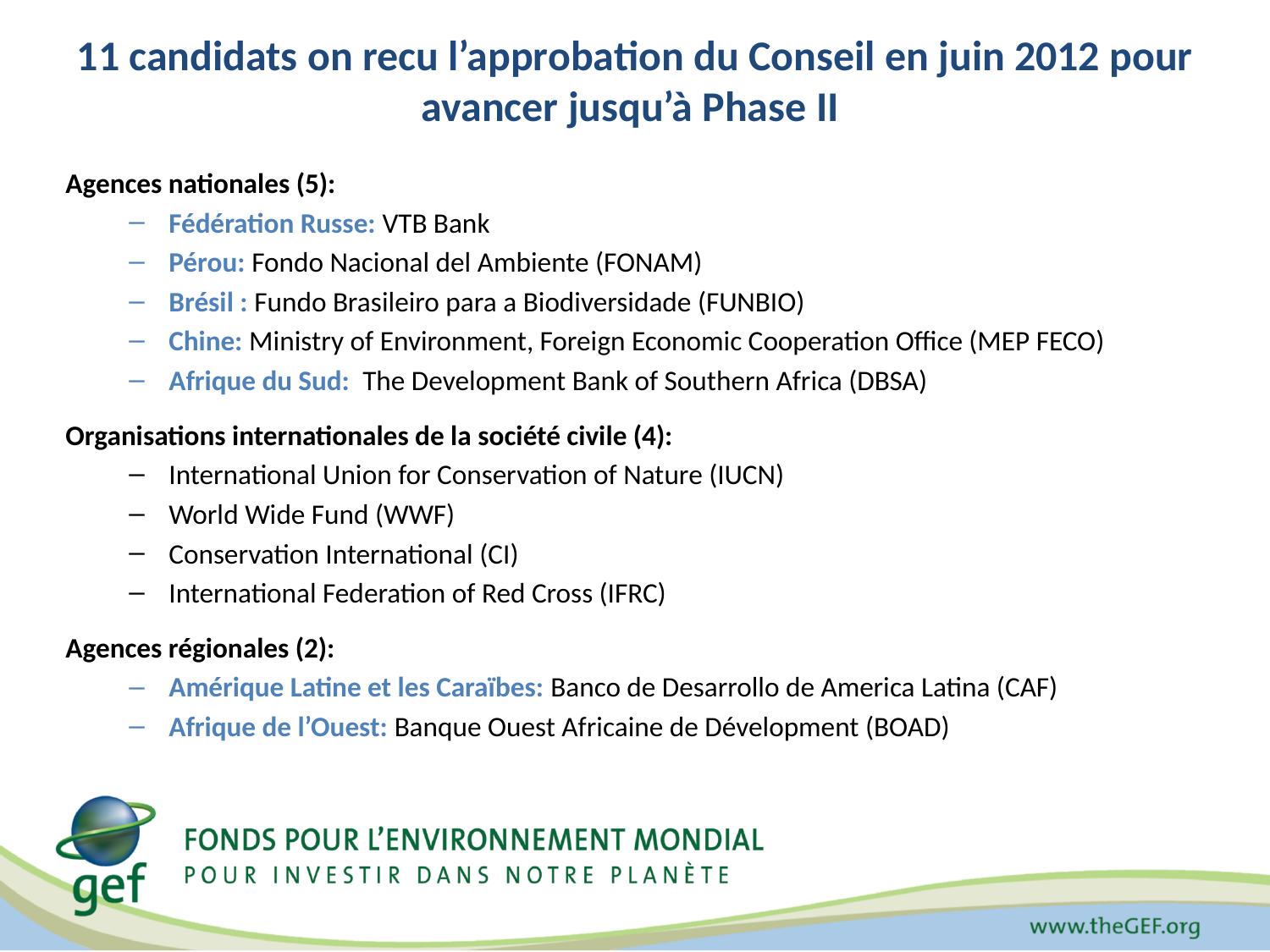

# 11 candidats on recu l’approbation du Conseil en juin 2012 pour avancer jusqu’à Phase II
Agences nationales (5):
Fédération Russe: VTB Bank
Pérou: Fondo Nacional del Ambiente (FONAM)
Brésil : Fundo Brasileiro para a Biodiversidade (FUNBIO)
Chine: Ministry of Environment, Foreign Economic Cooperation Office (MEP FECO)
Afrique du Sud:  The Development Bank of Southern Africa (DBSA)
Organisations internationales de la société civile (4):
International Union for Conservation of Nature (IUCN)
World Wide Fund (WWF)
Conservation International (CI)
International Federation of Red Cross (IFRC)
Agences régionales (2):
Amérique Latine et les Caraïbes: Banco de Desarrollo de America Latina (CAF)
Afrique de l’Ouest: Banque Ouest Africaine de Dévelopment (BOAD)